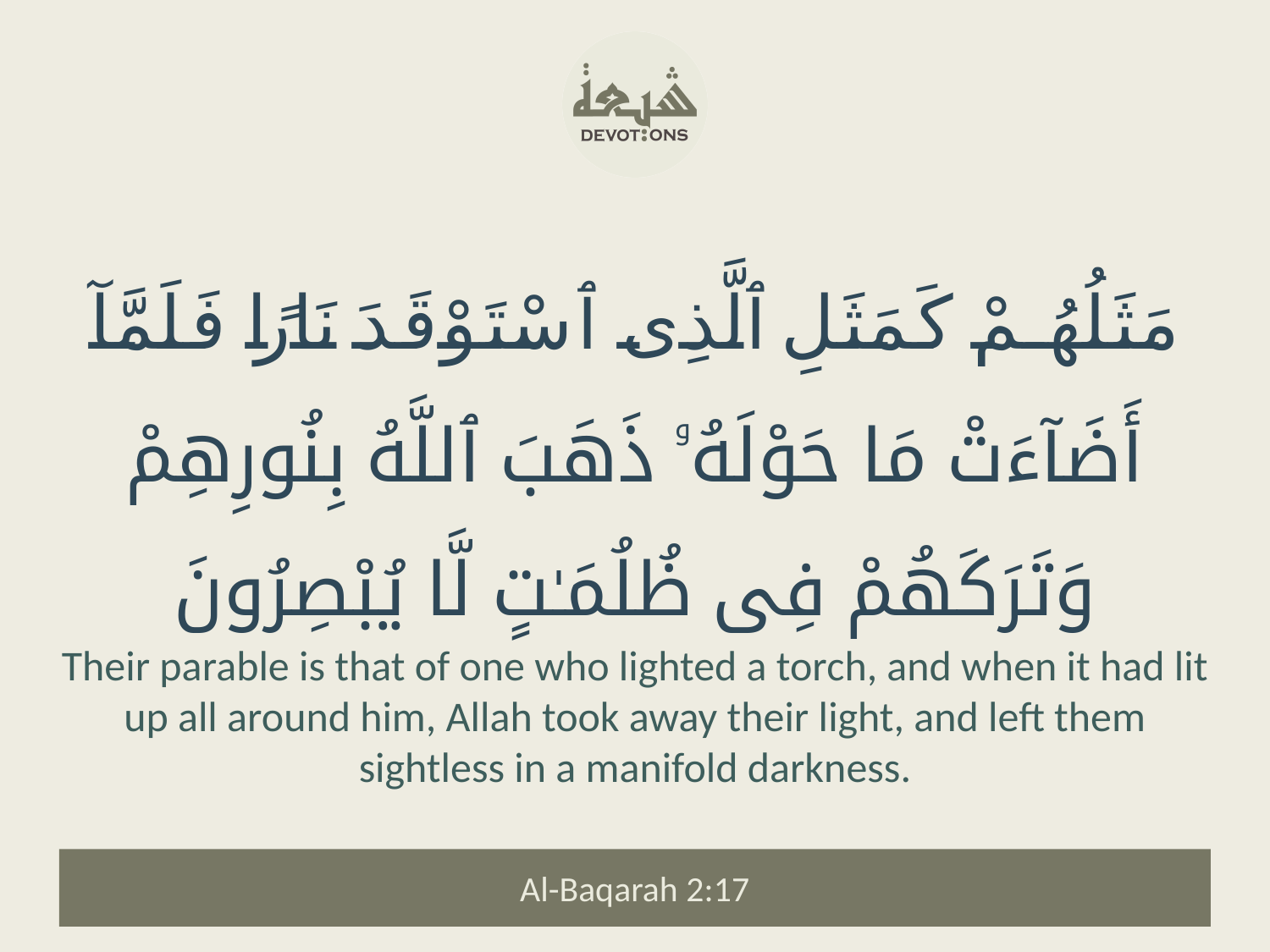

مَثَلُهُمْ كَمَثَلِ ٱلَّذِى ٱسْتَوْقَدَ نَارًا فَلَمَّآ أَضَآءَتْ مَا حَوْلَهُۥ ذَهَبَ ٱللَّهُ بِنُورِهِمْ وَتَرَكَهُمْ فِى ظُلُمَـٰتٍ لَّا يُبْصِرُونَ
Their parable is that of one who lighted a torch, and when it had lit up all around him, Allah took away their light, and left them sightless in a manifold darkness.
Al-Baqarah 2:17